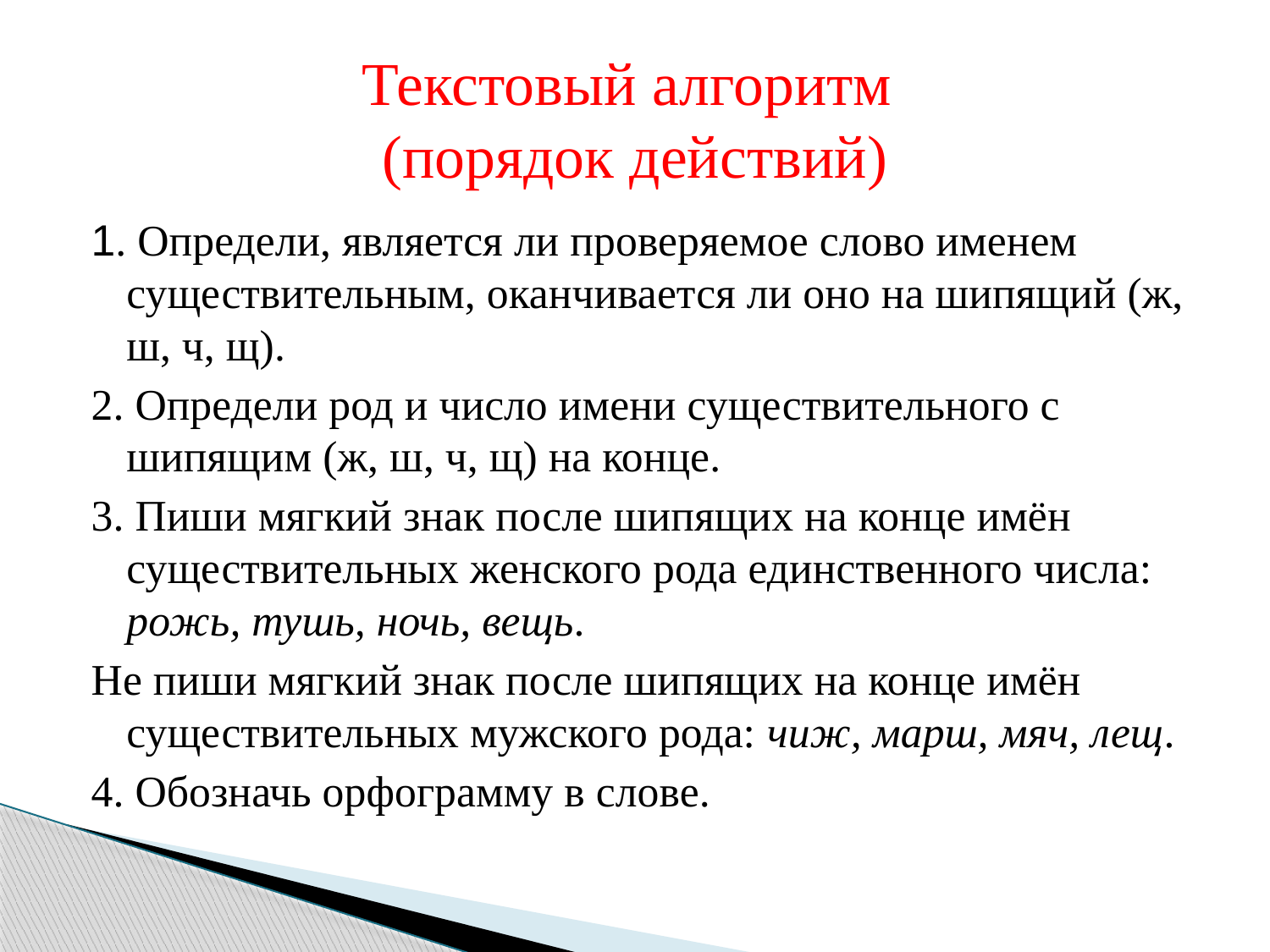

# Текстовый алгоритм (порядок действий)
1. Определи, является ли проверяемое слово именем существительным, оканчивается ли оно на шипящий (ж, ш, ч, щ).
2. Определи род и число имени существительного с шипящим (ж, ш, ч, щ) на конце.
3. Пиши мягкий знак после шипящих на конце имён существительных женского рода единственного числа: рожь, тушь, ночь, вещь.
Не пиши мягкий знак после шипящих на конце имён существительных мужского рода: чиж, марш, мяч, лещ.
4. Обозначь орфограмму в слове.